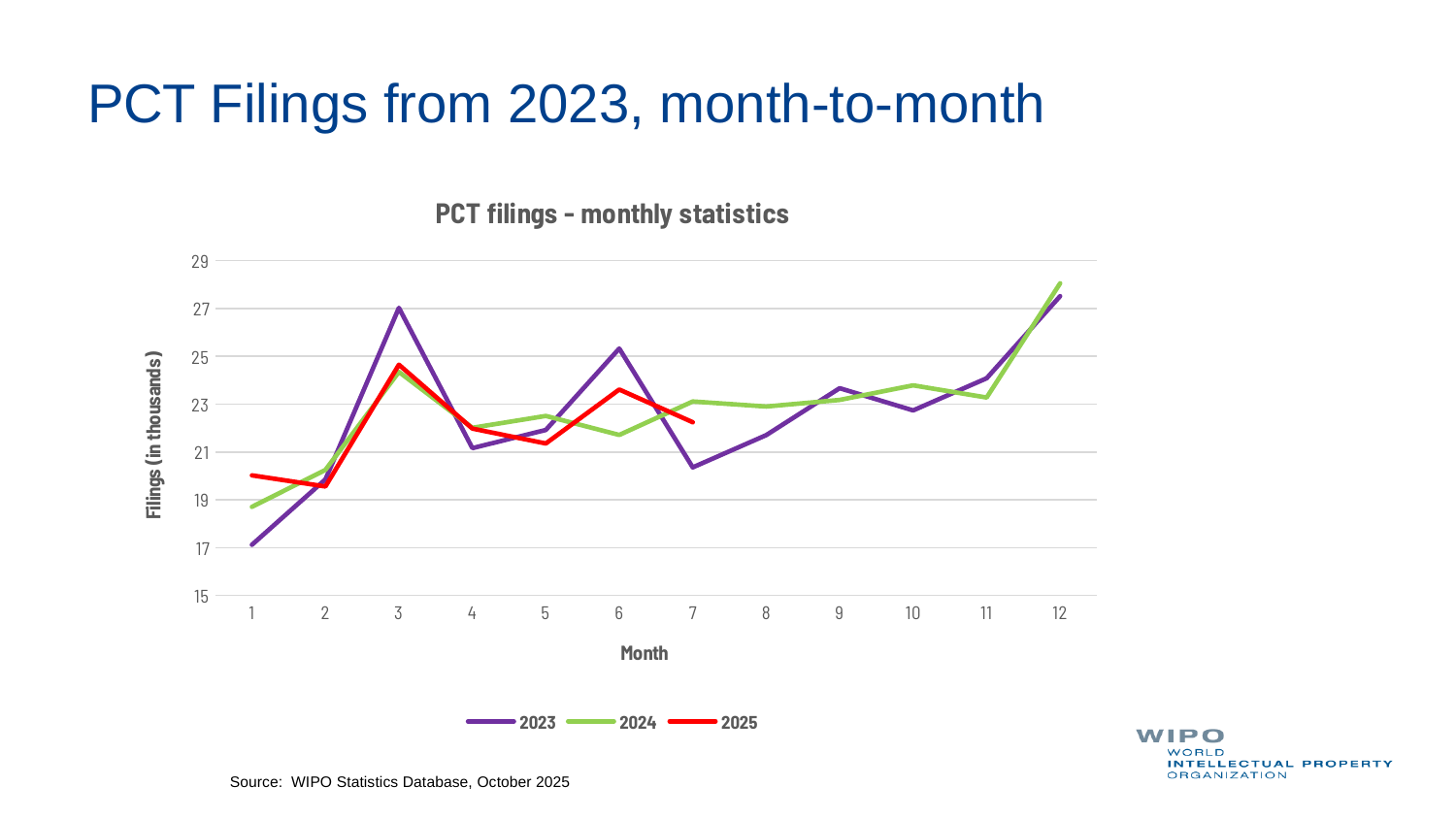

# PCT Filings from 2023, month-to-month

### Chart: PCT filings - monthly statistics

| Category | 2023 | 2024 | 2025 |
|---|---|---|---|
| 1 | 17.116 | 18.703 | 20.021 |
| 2 | 19.851 | 20.249 | 19.555 |
| 3 | 27.028 | 24.348 | 24.649 |
| 4 | 21.162 | 22.011 | 21.979 |
| 5 | 21.922 | 22.507 | 21.355 |
| 6 | 25.325 | 21.713 | 23.612 |
| 7 | 20.354 | 23.111 | 22.244 |
| 8 | 21.706 | 22.902 | None |
| 9 | 23.668 | 23.176 | None |
| 10 | 22.739 | 23.787 | None |
| 11 | 24.082 | 23.278 | None |
| 12 | 27.515 | 28.053 | None |
Source:  WIPO Statistics Database, October 2025